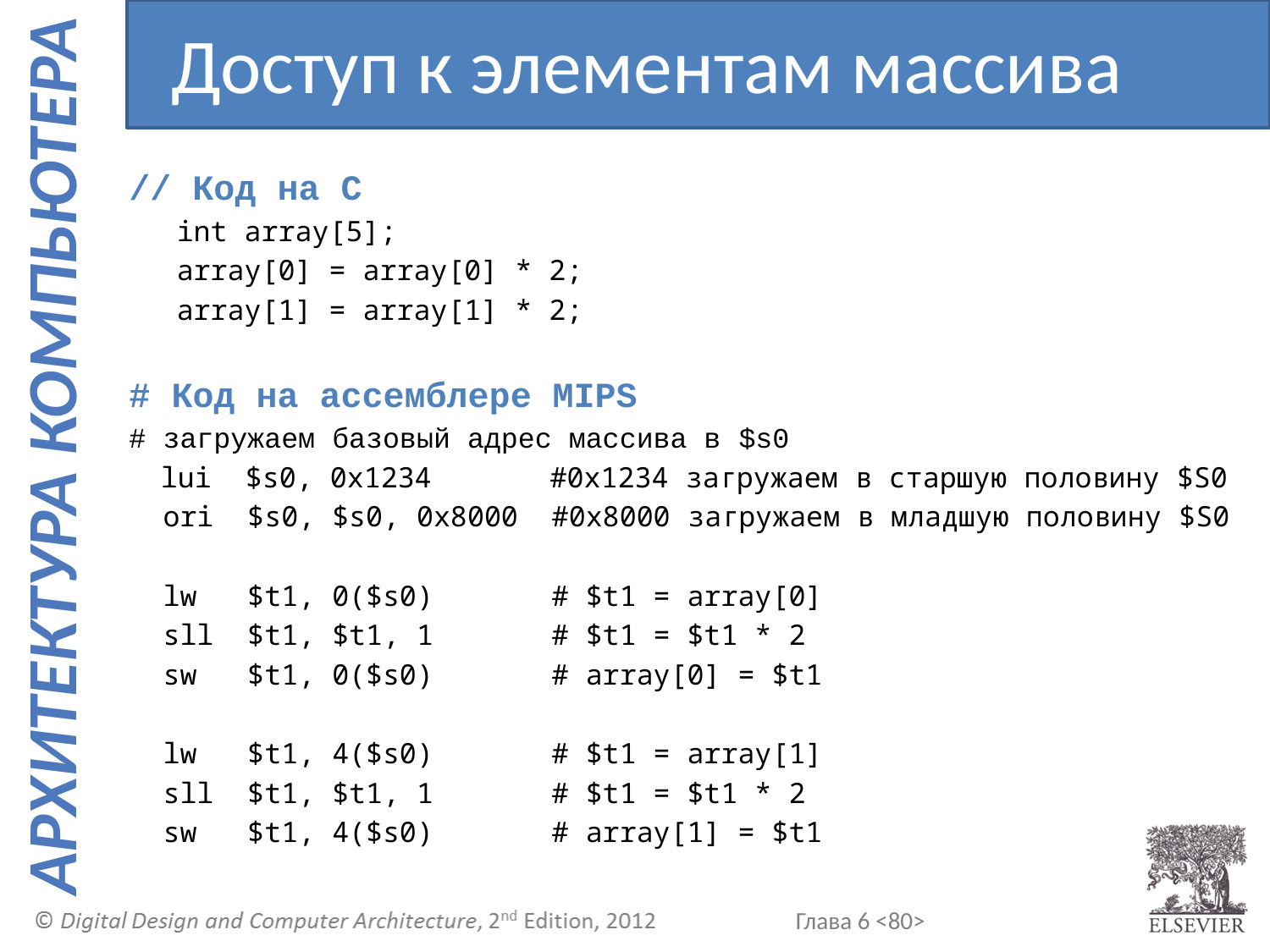

Доступ к элементам массива

// Код на С
	int array[5];
	array[0] = array[0] * 2;
	array[1] = array[1] * 2;

# Код на ассемблере MIPS
# загружаем базовый адрес массива в $s0
     lui  $s0, 0x1234       #0x1234 загружаем в старшую половину $S0
  ori  $s0, $s0, 0x8000  #0x8000 загружаем в младшую половину $S0

  lw   $t1, 0($s0)       # $t1 = array[0]
  sll  $t1, $t1, 1       # $t1 = $t1 * 2
  sw   $t1, 0($s0)       # array[0] = $t1

  lw   $t1, 4($s0)       # $t1 = array[1]
  sll  $t1, $t1, 1       # $t1 = $t1 * 2
  sw   $t1, 4($s0)       # array[1] = $t1